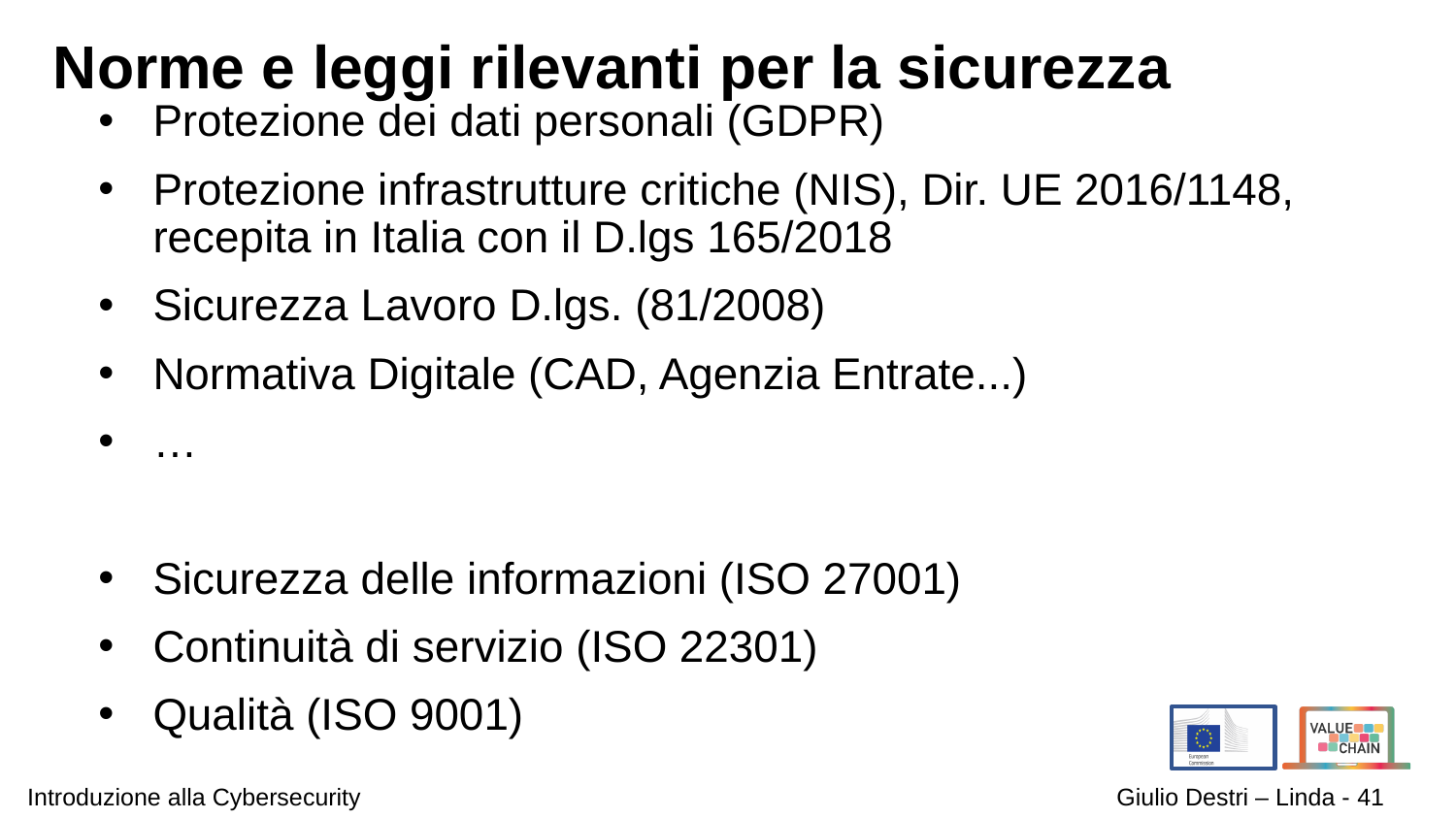

# Norme e leggi rilevanti per la sicurezza
Protezione dei dati personali (GDPR)
Protezione infrastrutture critiche (NIS), Dir. UE 2016/1148, recepita in Italia con il D.lgs 165/2018
Sicurezza Lavoro D.lgs. (81/2008)
Normativa Digitale (CAD, Agenzia Entrate...)
…

Sicurezza delle informazioni (ISO 27001)
Continuità di servizio (ISO 22301)
Qualità (ISO 9001)